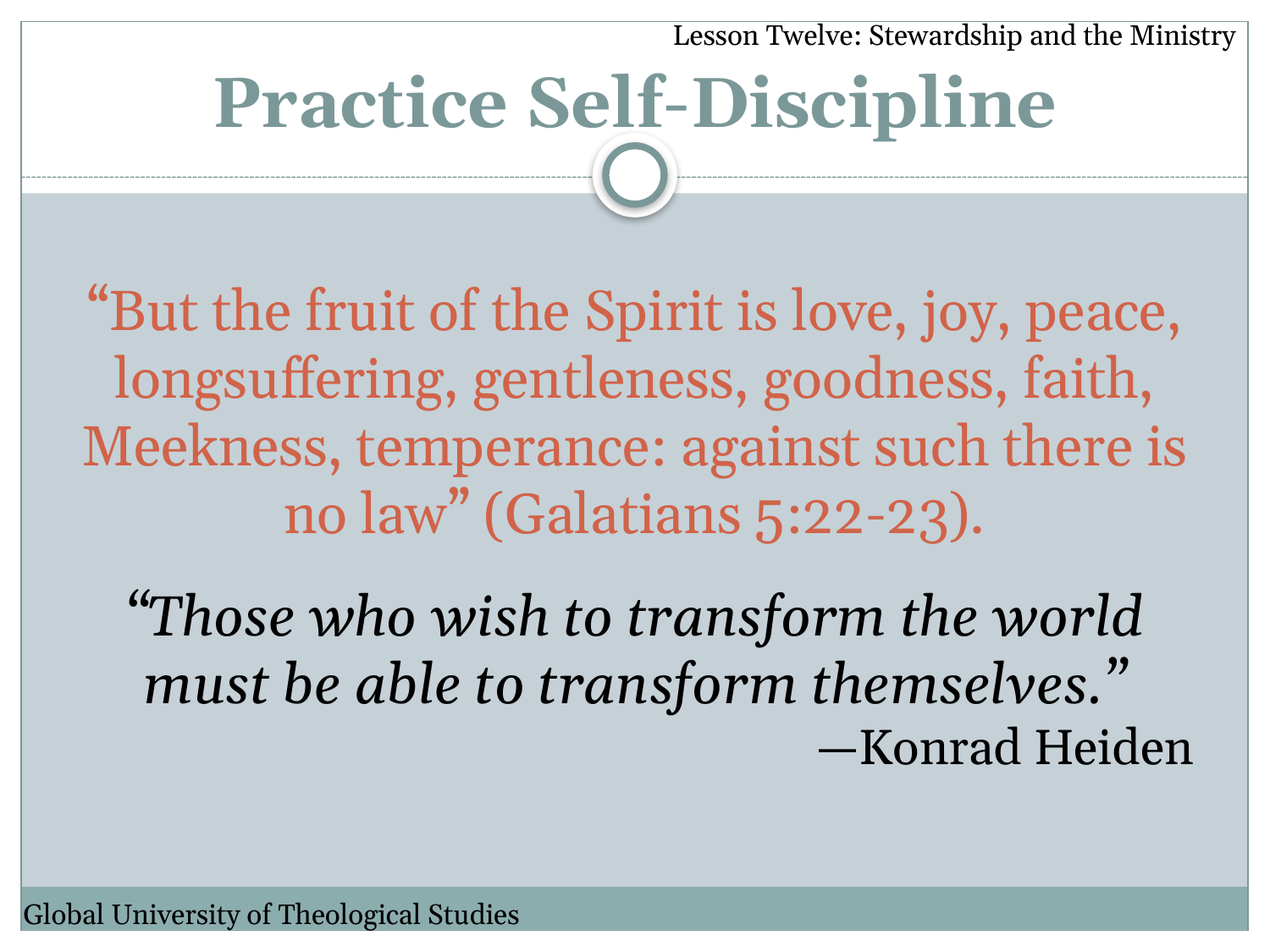

Lesson Twelve: Stewardship and the Ministry
# Practice Self-Discipline
“But the fruit of the Spirit is love, joy, peace, longsuffering, gentleness, goodness, faith, Meekness, temperance: against such there is no law” (Galatians 5:22-23).
“Those who wish to transform the world must be able to transform themselves.”
—Konrad Heiden
Global University of Theological Studies